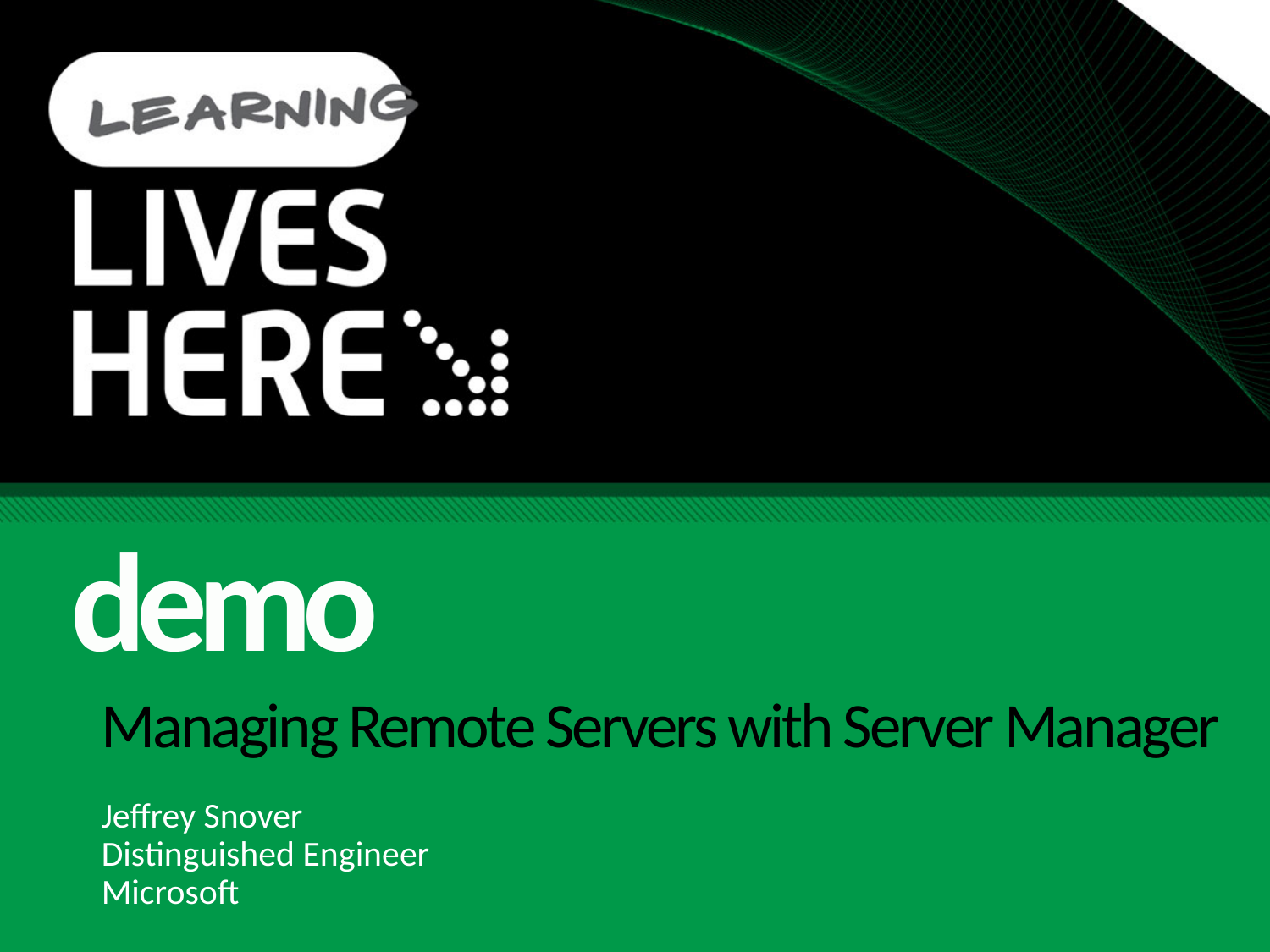

demo
# Managing Remote Servers with Server Manager
Jeffrey Snover
Distinguished Engineer
Microsoft